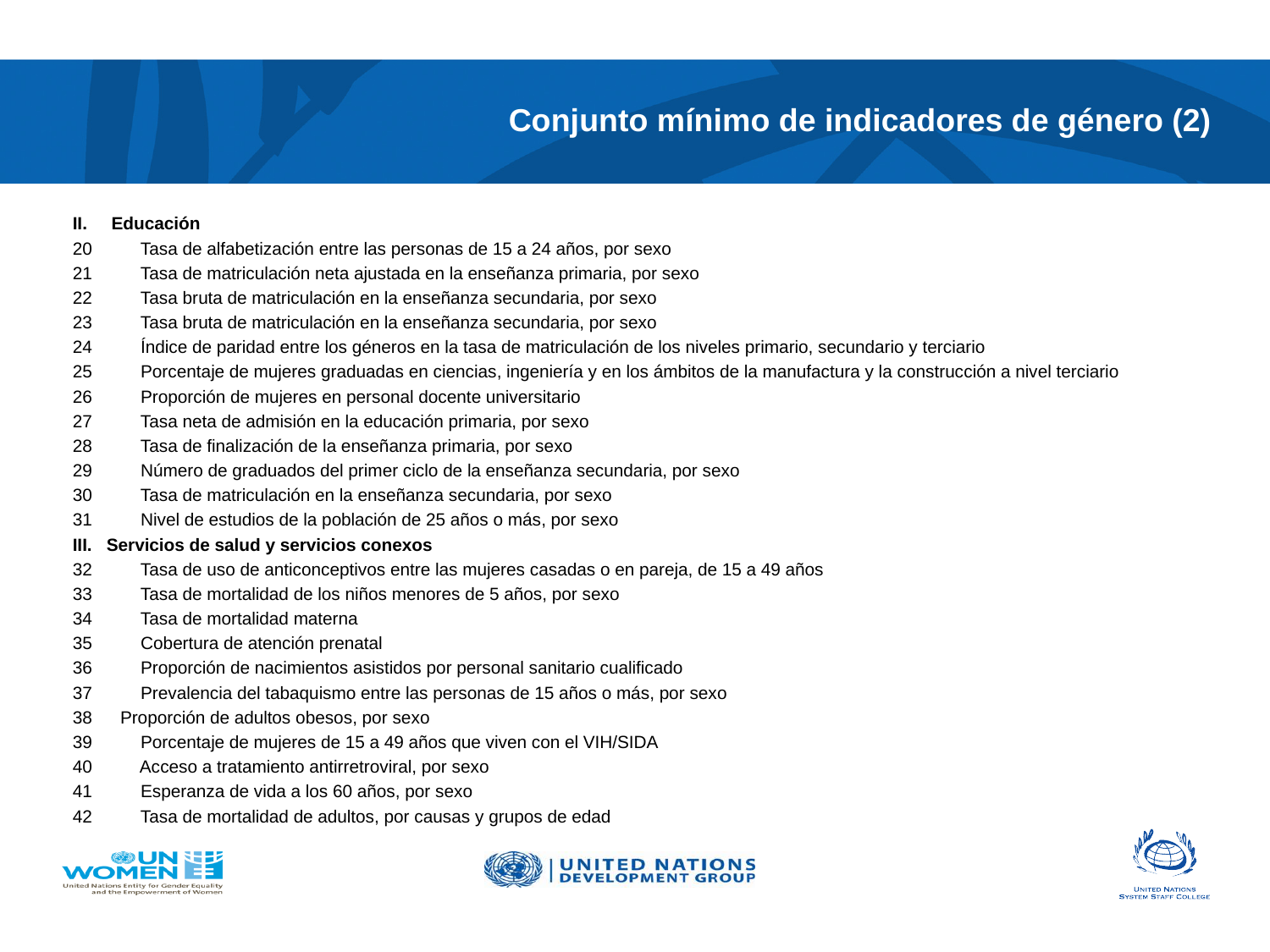

# Conjunto mínimo de indicadores de género (2)
II.     Educación
20          Tasa de alfabetización entre las personas de 15 a 24 años, por sexo
21          Tasa de matriculación neta ajustada en la enseñanza primaria, por sexo
22          Tasa bruta de matriculación en la enseñanza secundaria, por sexo
23          Tasa bruta de matriculación en la enseñanza secundaria, por sexo
24          Índice de paridad entre los géneros en la tasa de matriculación de los niveles primario, secundario y terciario
25          Porcentaje de mujeres graduadas en ciencias, ingeniería y en los ámbitos de la manufactura y la construcción a nivel terciario
26          Proporción de mujeres en personal docente universitario
27          Tasa neta de admisión en la educación primaria, por sexo
28          Tasa de finalización de la enseñanza primaria, por sexo
29          Número de graduados del primer ciclo de la enseñanza secundaria, por sexo
30          Tasa de matriculación en la enseñanza secundaria, por sexo
31          Nivel de estudios de la población de 25 años o más, por sexo
III.   Servicios de salud y servicios conexos
32          Tasa de uso de anticonceptivos entre las mujeres casadas o en pareja, de 15 a 49 años
33          Tasa de mortalidad de los niños menores de 5 años, por sexo
34          Tasa de mortalidad materna
35          Cobertura de atención prenatal
36          Proporción de nacimientos asistidos por personal sanitario cualificado
37          Prevalencia del tabaquismo entre las personas de 15 años o más, por sexo
38	Proporción de adultos obesos, por sexo
39          Porcentaje de mujeres de 15 a 49 años que viven con el VIH/SIDA
40          Acceso a tratamiento antirretroviral, por sexo
41          Esperanza de vida a los 60 años, por sexo
42          Tasa de mortalidad de adultos, por causas y grupos de edad